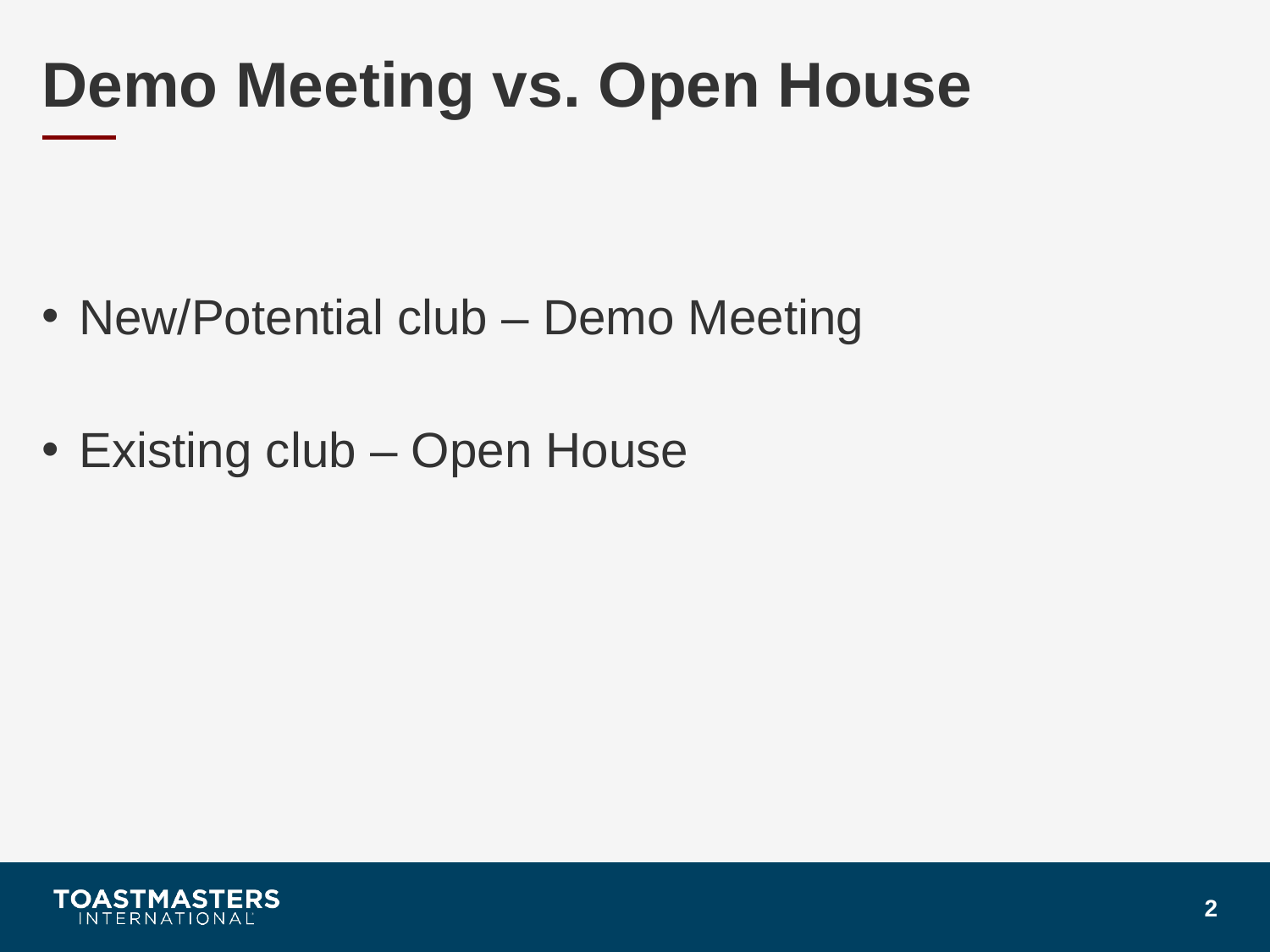

# Demo Meeting vs. Open House

 New/Potential club – Demo Meeting

 Existing club – Open House

2